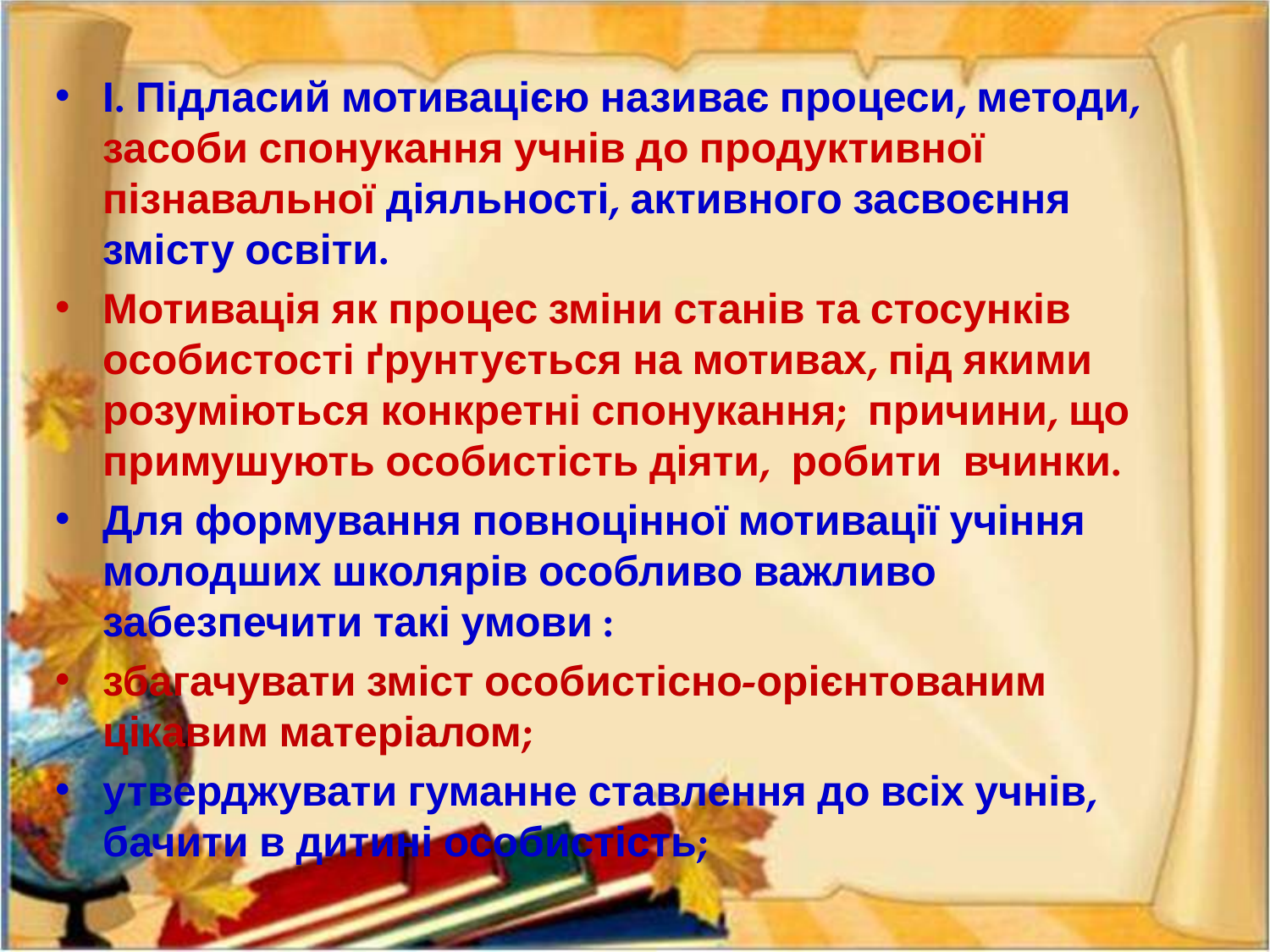

#
І. Підласий мотивацією називає процеси, методи, засоби спонукання учнів до продуктивної пізнавальної діяльності, активного засвоєння змісту освіти.
Мотивація як процес зміни станів та стосунків особистості ґрунтується на мотивах, під якими розуміються конкретні спонукання;  причини, що примушують особистість діяти,  робити  вчинки.
Для формування повноцінної мотивації учіння молодших школярів особливо важливо забезпечити такі умови :
збагачувати зміст особистісно-орієнтованим цікавим матеріалом;
утверджувати гуманне ставлення до всіх учнів, бачити в дитині особистість;